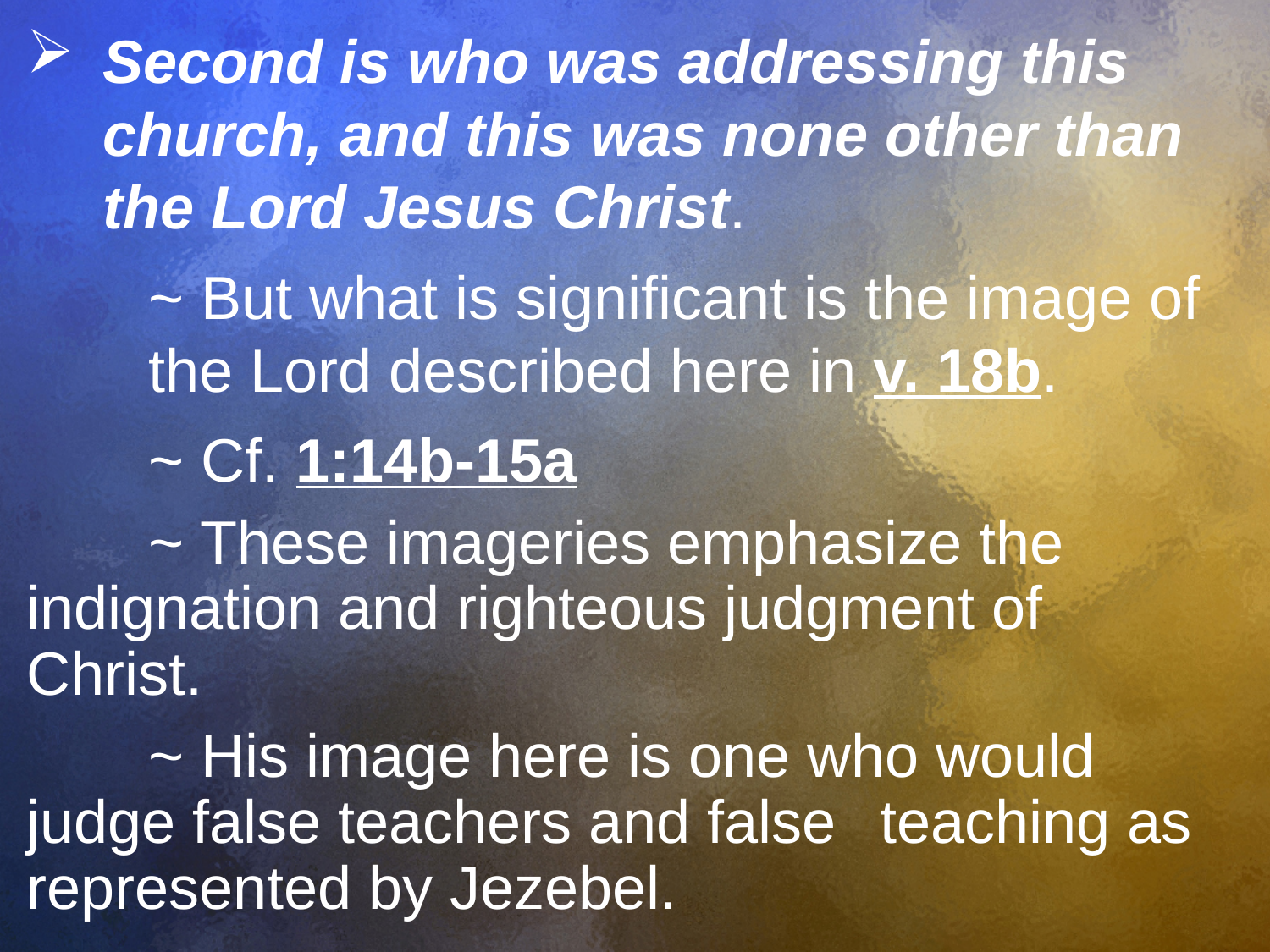

Second is who was addressing this church, and this was none other than the Lord Jesus Christ.
	~ But what is significant is the image of 		the Lord described here in v. 18b.
	~ Cf. 1:14b-15a
	~ These imageries emphasize the 			indignation and righteous judgment of 		Christ.
	~ His image here is one who would 			judge false teachers and false 				teaching as represented by Jezebel.